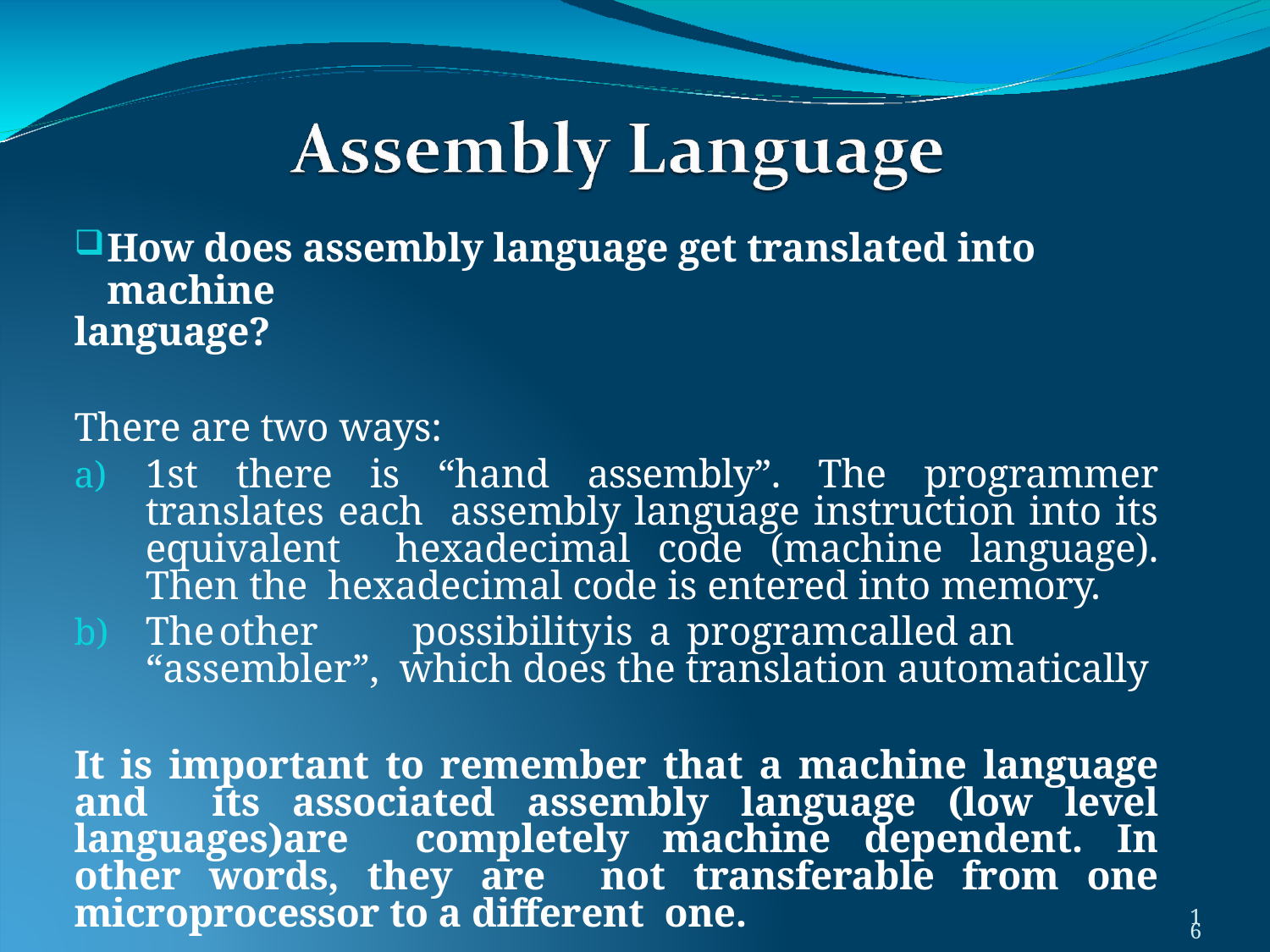

How does assembly language get translated into machine
language?

There are two ways:
1st there is “hand assembly”. The programmer translates each  assembly language instruction into its equivalent  hexadecimal code (machine language). Then the  hexadecimal code is entered into memory.
The	other	possibility	is	a	program	called	an	“assembler”,  which does the translation automatically

It is important to remember that a machine language and  its associated assembly language (low level languages)are  completely machine dependent. In other words, they are  not transferable from one microprocessor to a different  one.
16